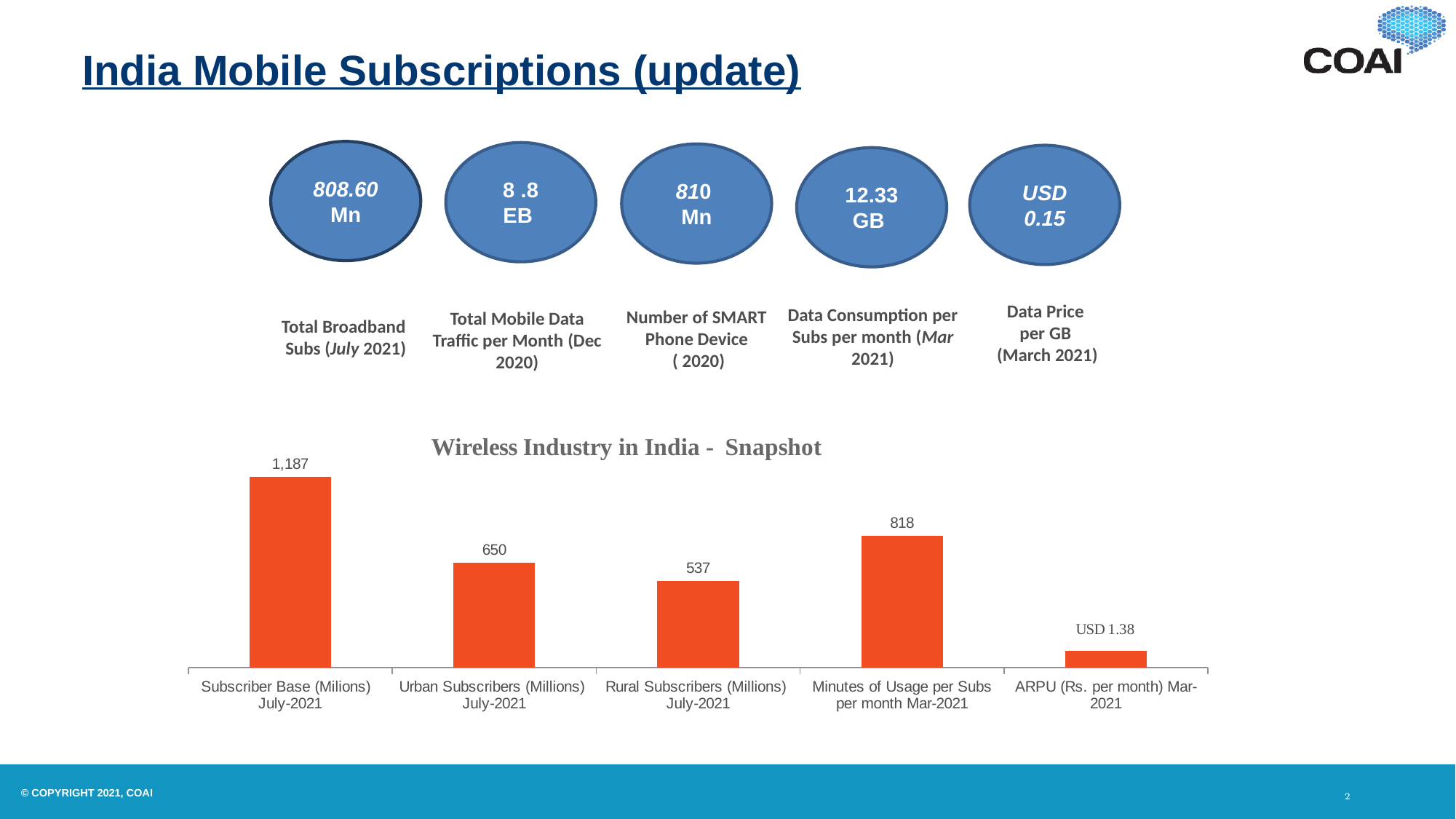

# India Mobile Subscriptions (update)
808.60
Mn
8 .8
EB
810
Mn
USD 0.15
12.33
GB
Data Price
per GB
(March 2021)
Data Consumption per Subs per month (Mar 2021)

Total Broadband
Subs (July 2021)
Number of SMART Phone Device
 ( 2020)
Total Mobile Data Traffic per Month (Dec 2020)

[unsupported chart]